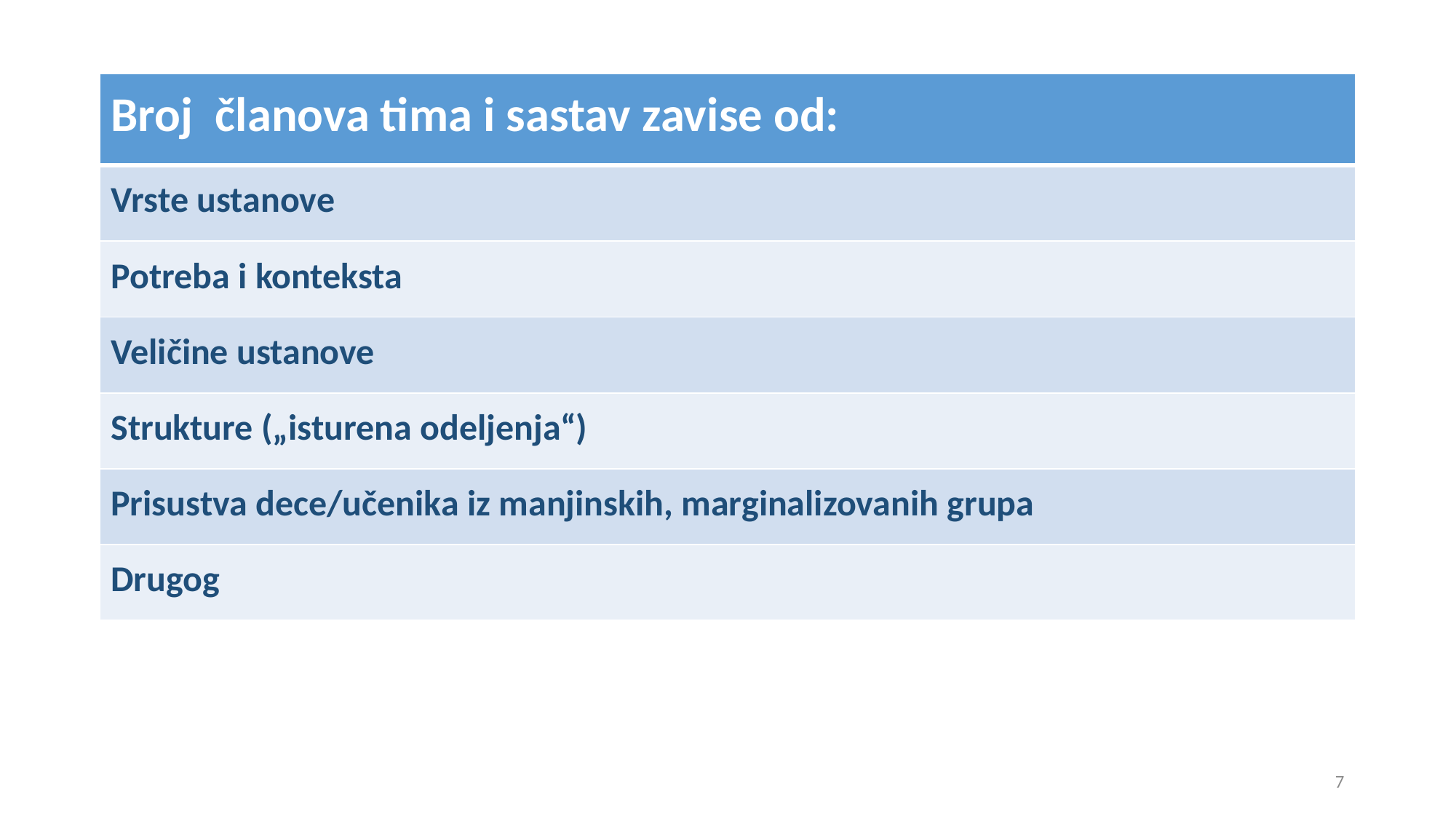

| Broj članova tima i sastav zavise od: |
| --- |
| Vrste ustanove |
| Potreba i konteksta |
| Veličine ustanove |
| Strukture („isturena odeljenja“) |
| Prisustva dece/učenika iz manjinskih, marginalizovanih grupa |
| Drugog |
7